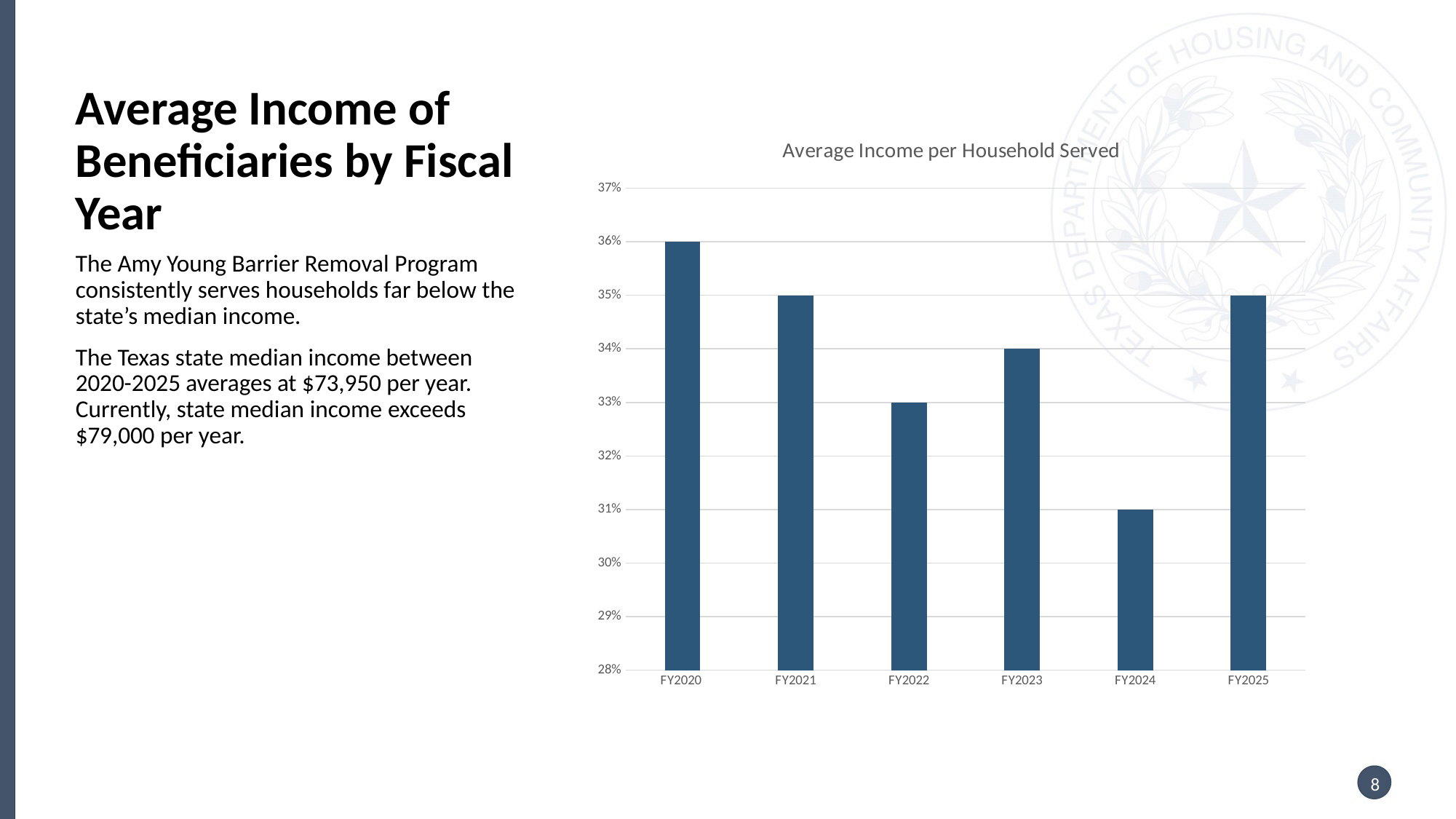

# Average Income of Beneficiaries by Fiscal Year

### Chart:

| Category | Average Income per Household Served |
|---|---|
| FY2020  | 0.36 |
| FY2021 | 0.35 |
| FY2022 | 0.33 |
| FY2023 | 0.34 |
| FY2024 | 0.31 |
| FY2025 | 0.35 |
The Amy Young Barrier Removal Program consistently serves households far below the state’s median income.
The Texas state median income between 2020-2025 averages at $73,950 per year. Currently, state median income exceeds $79,000 per year.
8